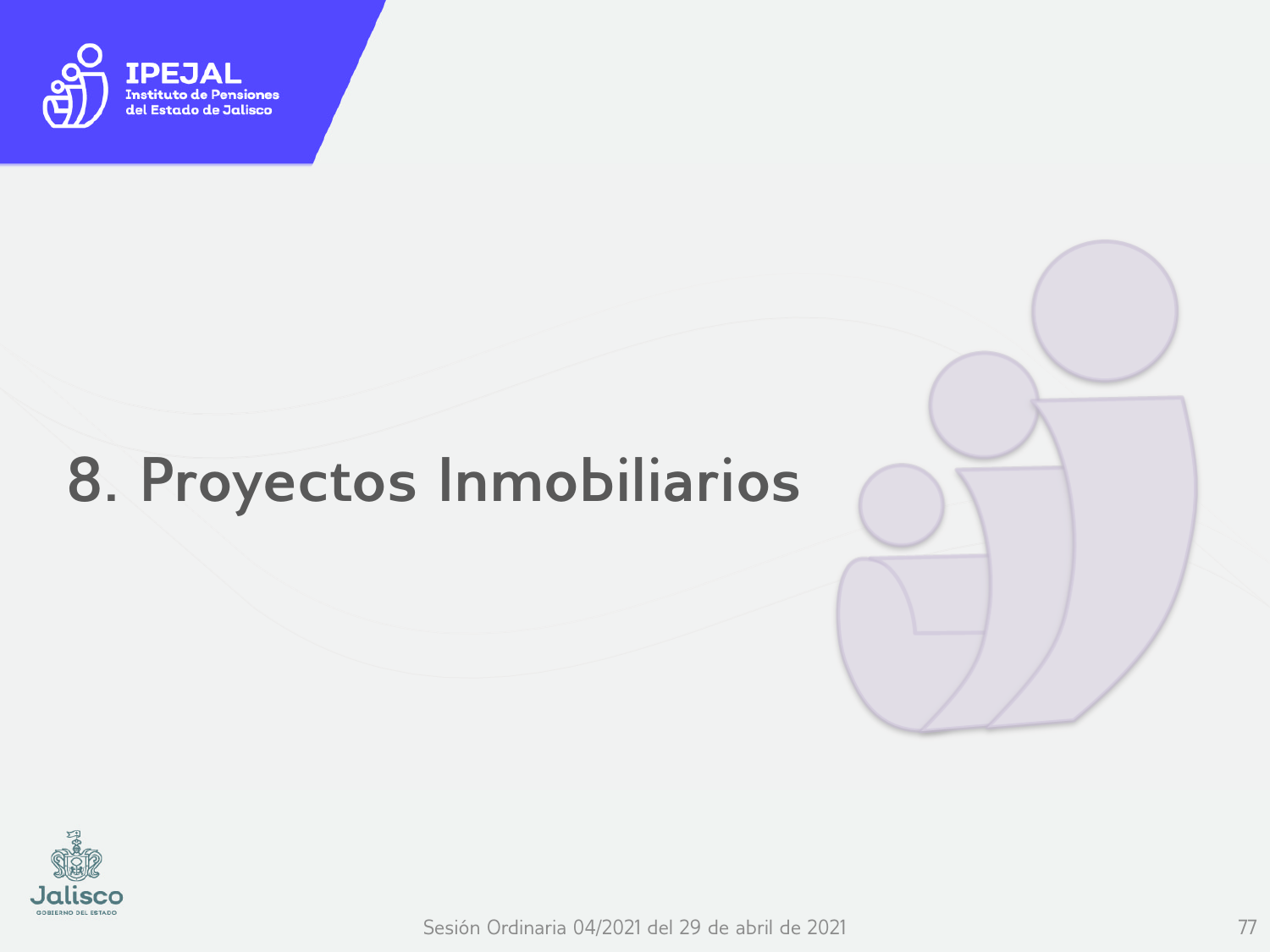

# 8. Proyectos Inmobiliarios
77
Sesión Ordinaria 04/2021 del 29 de abril de 2021